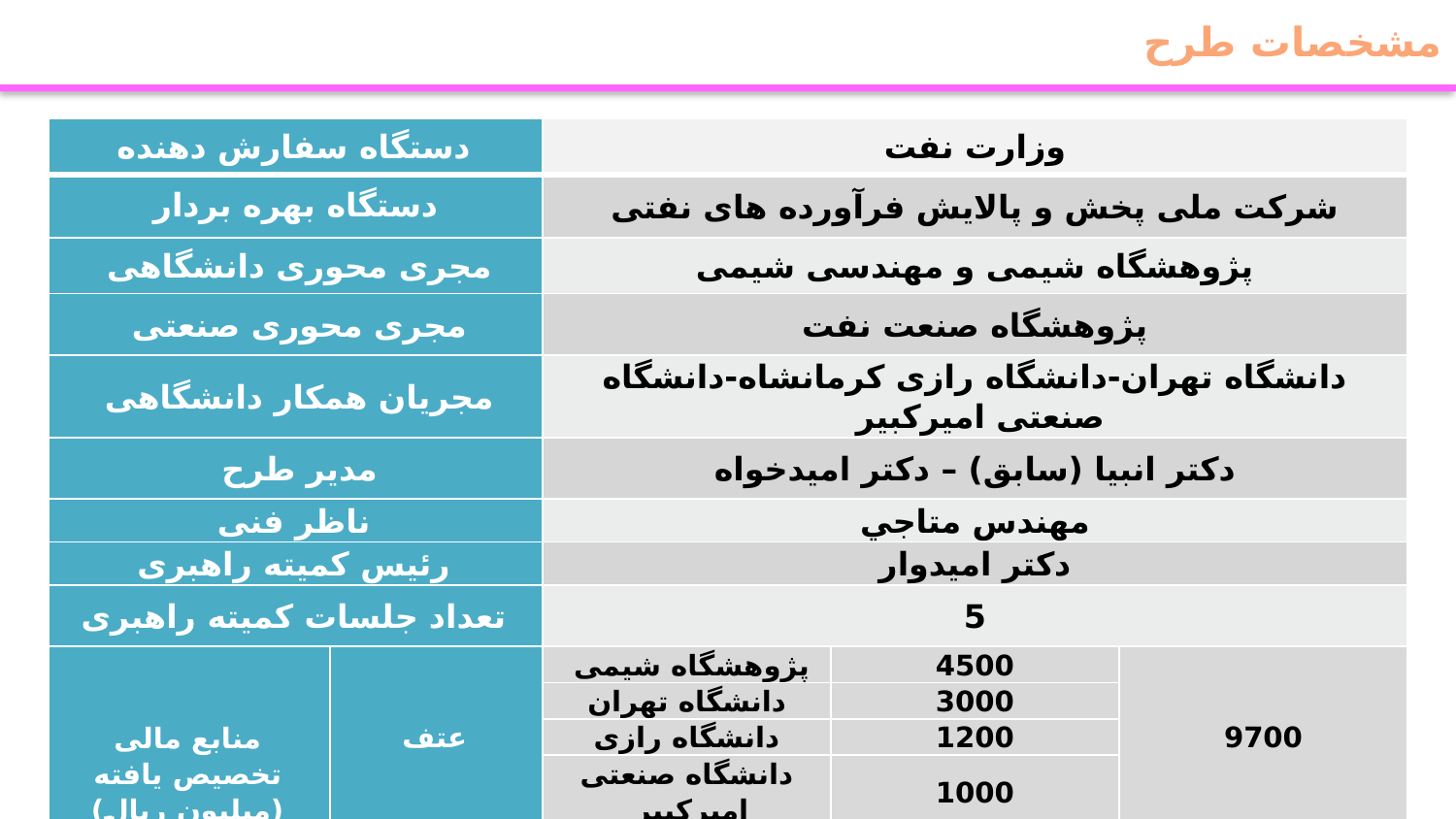

مشخصات طرح

| دستگاه سفارش دهنده |  | وزارت نفت |  |  |
| --- | --- | --- | --- | --- |
| دستگاه بهره بردار |  | شرکت ملی پخش و پالایش فرآورده های نفتی |  |  |
| مجری محوری دانشگاهی |  | پژوهشگاه شیمی و مهندسی شیمی |  |  |
| مجری محوری صنعتی |  | پژوهشگاه صنعت نفت |  |  |
| مجریان همکار دانشگاهی |  | دانشگاه تهران-دانشگاه رازی کرمانشاه-دانشگاه صنعتی امیرکبیر |  |  |
| مدیر طرح |  | دکتر انبیا (سابق) – دکتر امیدخواه |  |  |
| ناظر فنی |  | مهندس متاجي |  |  |
| رئیس کمیته راهبری |  | دکتر امیدوار |  |  |
| تعداد جلسات کمیته راهبری |  | 5 |  |  |
| منابع مالی تخصیص یافته (میلیون ریال) | عتف | پژوهشگاه شیمی | 4500 | 9700 |
|  |  | دانشگاه تهران | 3000 |  |
|  |  | دانشگاه رازی | 1200 |  |
|  |  | دانشگاه صنعتی امیرکبیر | 1000 |  |
|  | دستگاه بهره بردار | 0 |  |  |